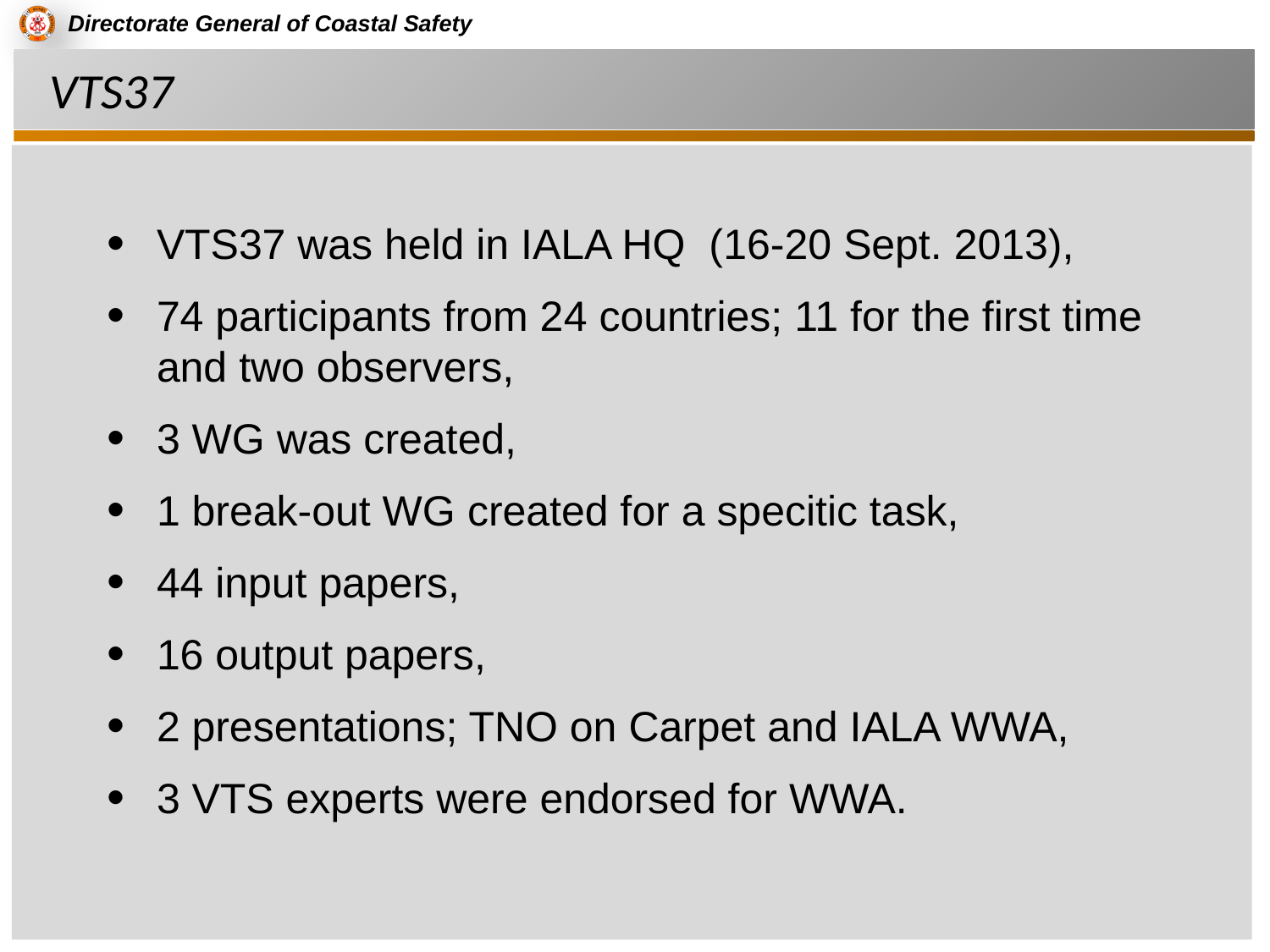

# VTS37
VTS37 was held in IALA HQ  (16-20 Sept. 2013),
74 participants from 24 countries; 11 for the first time and two observers,
3 WG was created,
1 break-out WG created for a specitic task,
44 input papers,
16 output papers,
2 presentations; TNO on Carpet and IALA WWA,
3 VTS experts were endorsed for WWA.